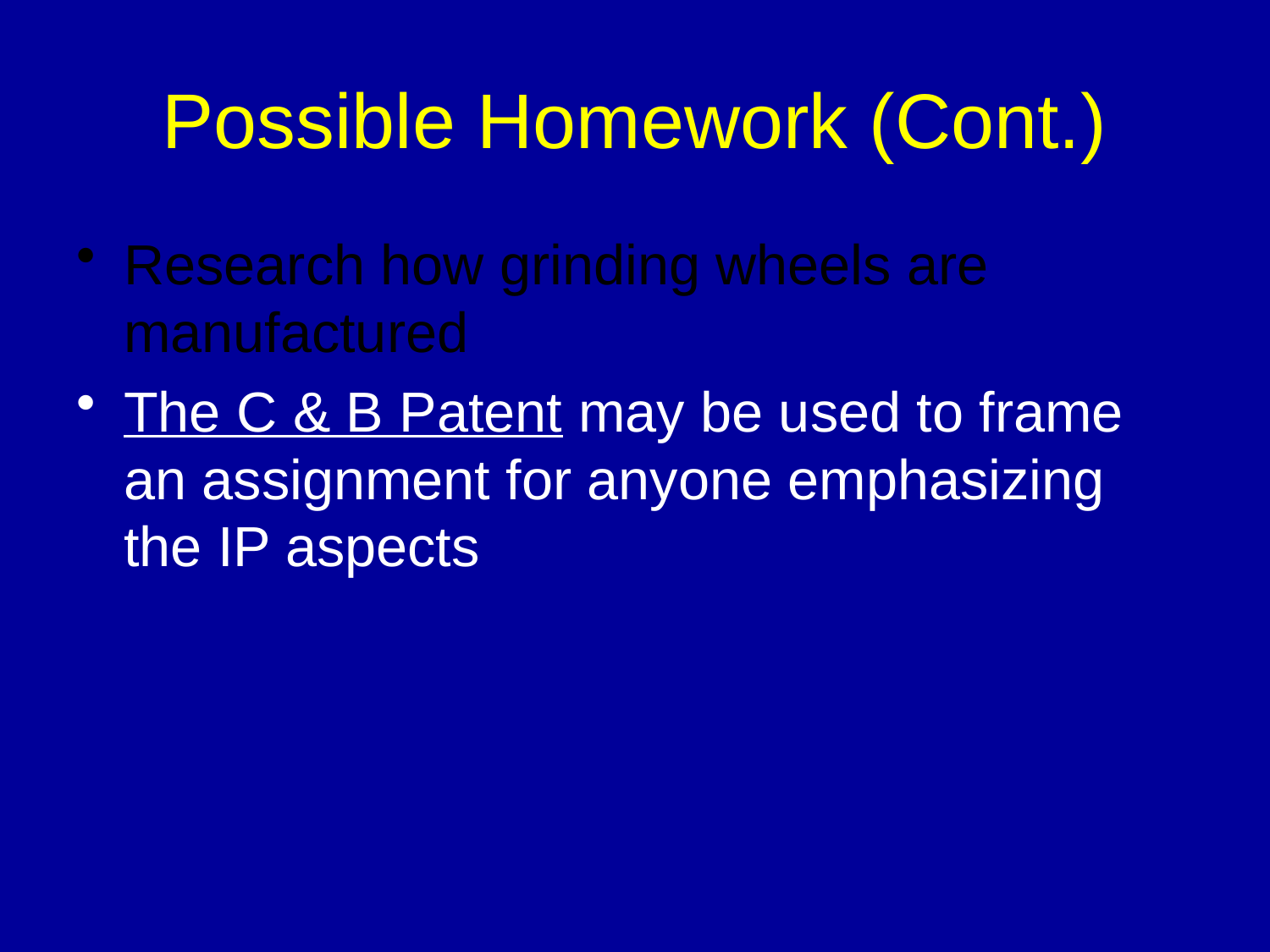

# Possible Homework (Cont.)
Research how grinding wheels are manufactured
The C & B Patent may be used to frame an assignment for anyone emphasizing the IP aspects